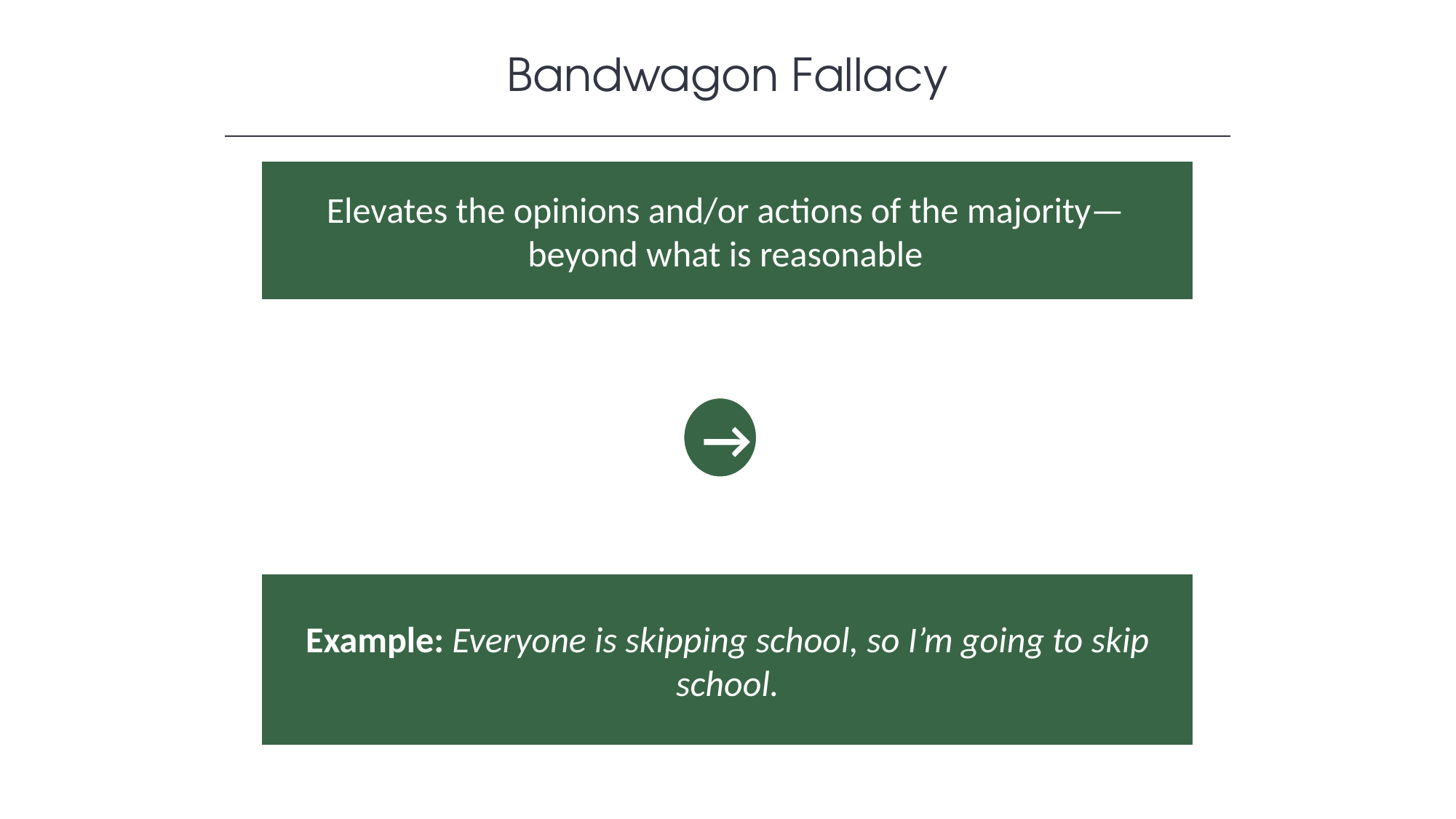

Bandwagon Fallacy
HAWKES LEARNING

Elevates the opinions and/or actions of the majority—beyond what is reasonable

You should do or believe something…

because everyone else does or believes it.
→
Example: Everyone is skipping school, so I’m going to skip school.